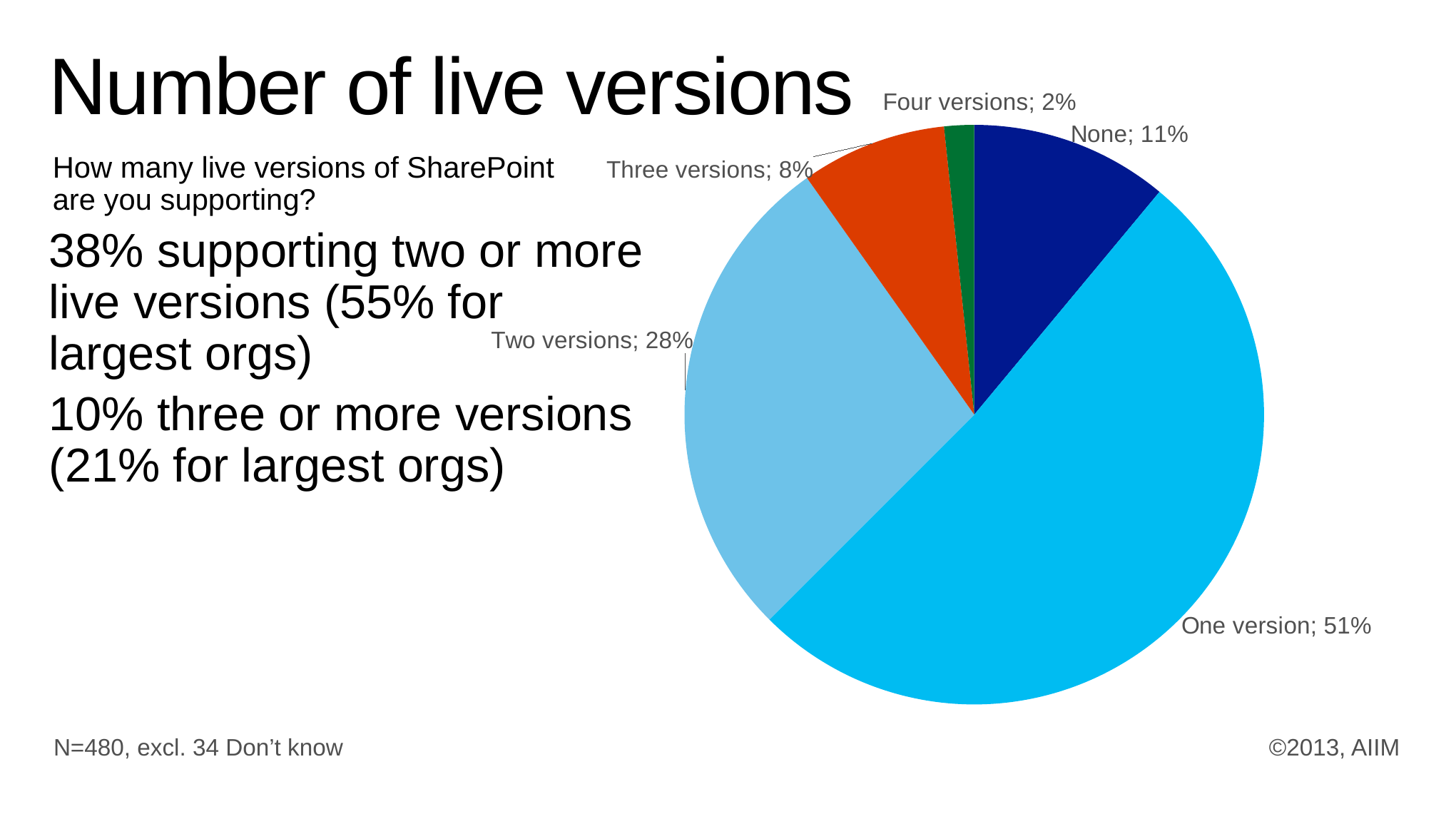

### Chart

| Category |  |
|---|---|
| None | 0.110416666666667 |
| One version | 0.514583333333333 |
| Two versions | 0.277083333333333 |
| Three versions | 0.08125 |
| Four versions | 0.0166666666666667 |
| Don’t know | None |
# Number of live versions
How many live versions of SharePoint
are you supporting?
38% supporting two or more live versions (55% for
largest orgs)
10% three or more versions (21% for largest orgs)
N=480, excl. 34 Don’t know
©2013, AIIM